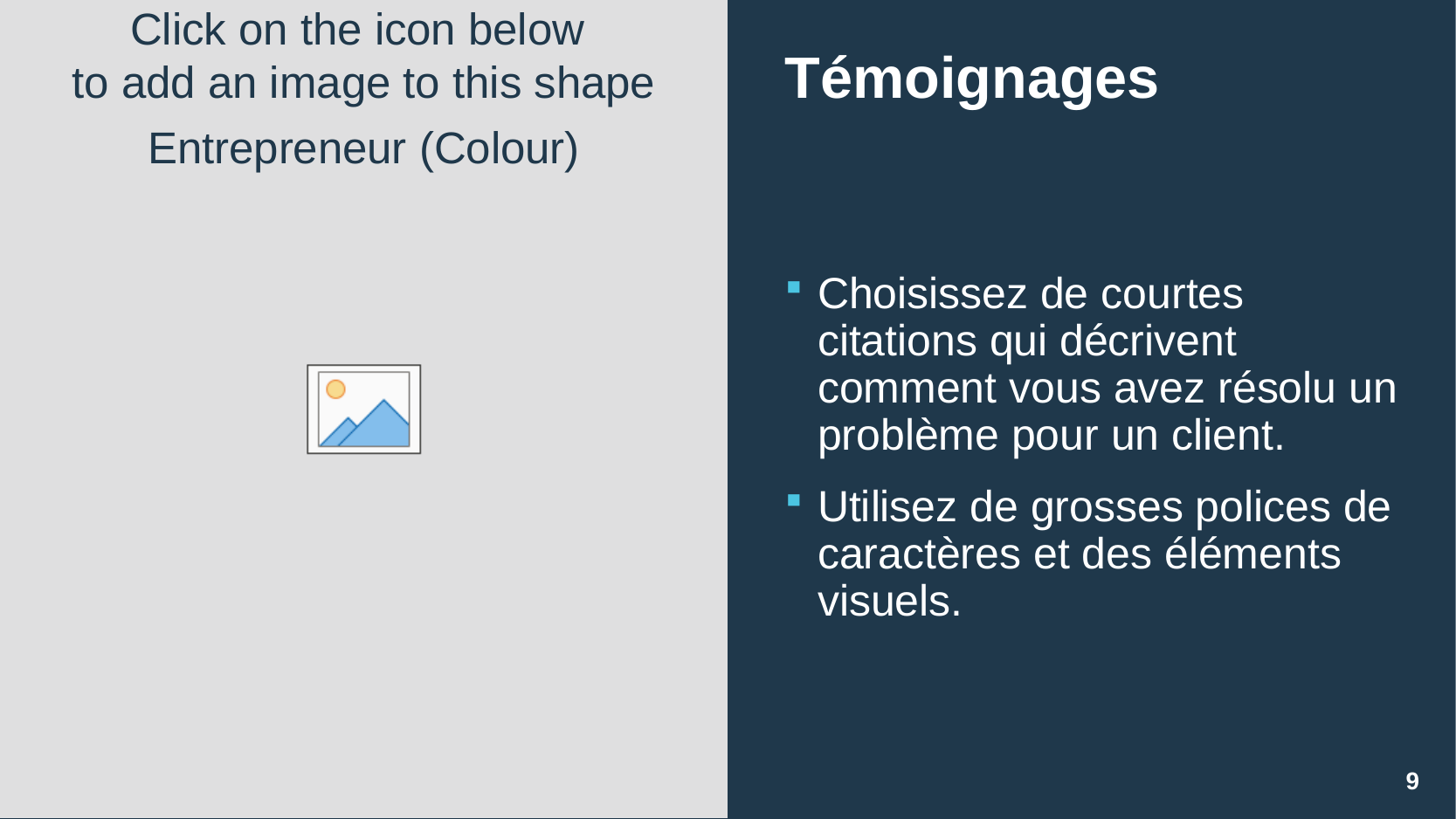

# Témoignages

Choisissez de courtes citations qui décrivent comment vous avez résolu un problème pour un client.
Utilisez de grosses polices de caractères et des éléments visuels.